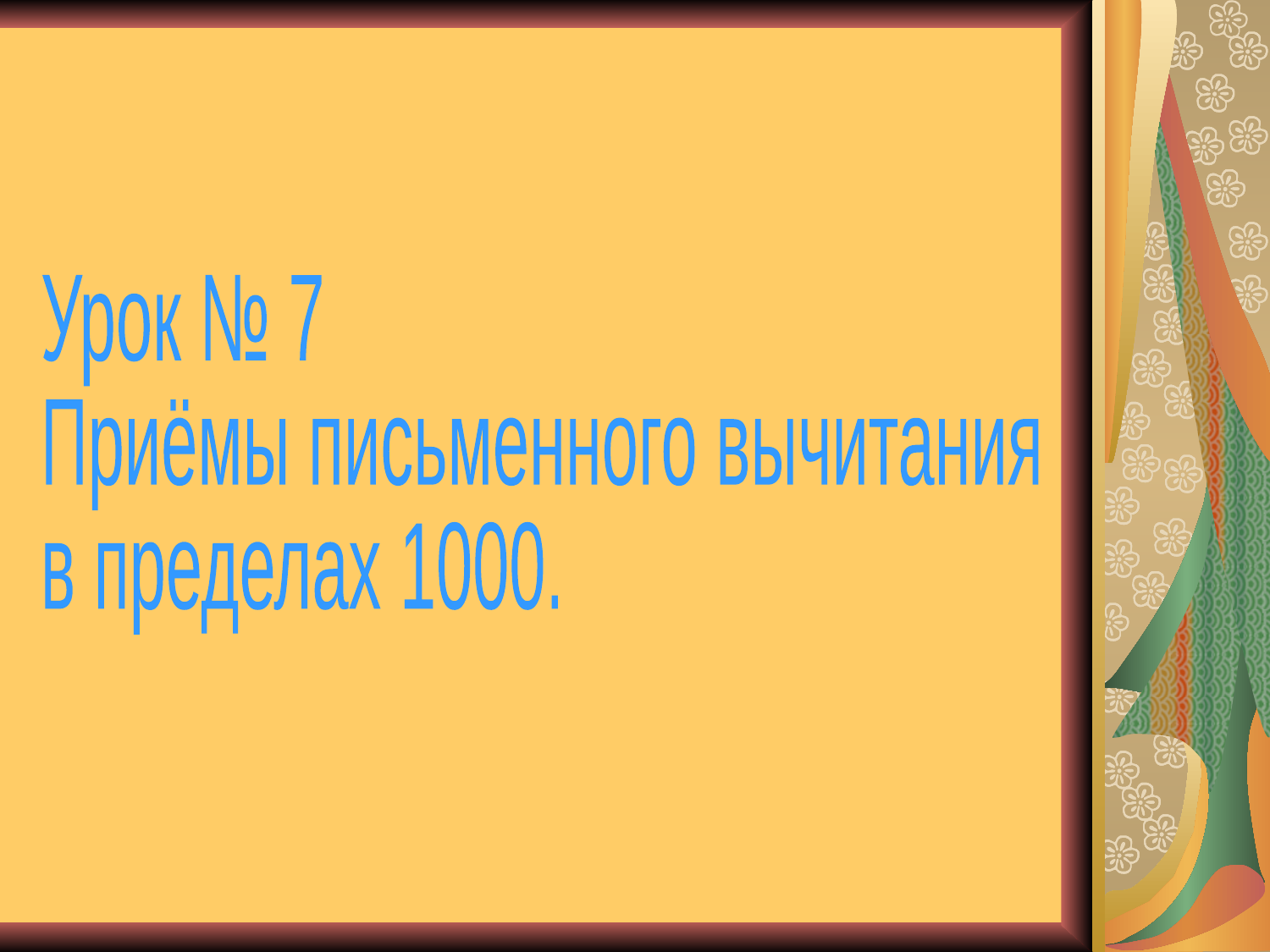

Урок № 7
Приёмы письменного вычитания
в пределах 1000.